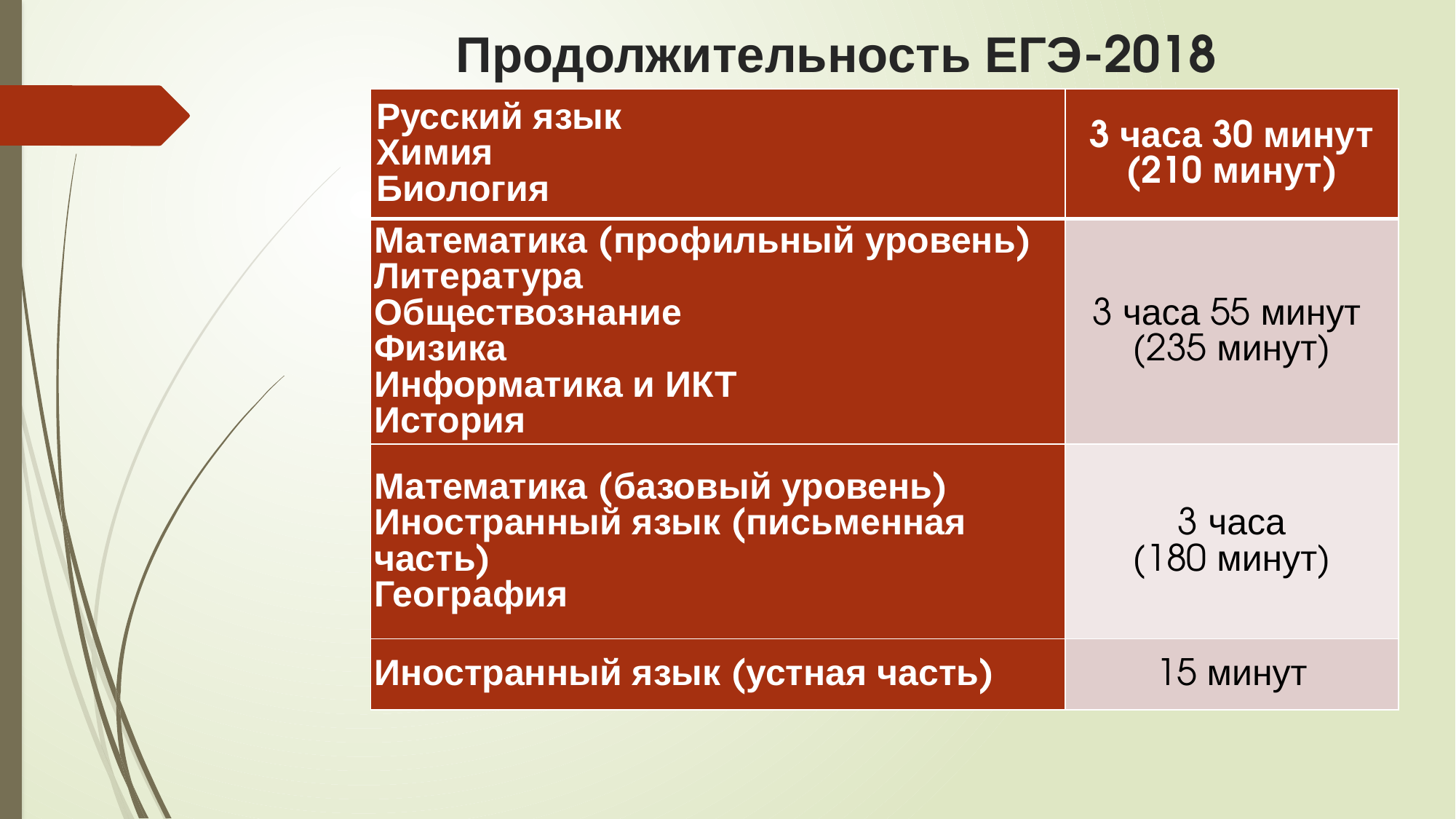

# Продолжительность ЕГЭ-2018
| Русский язык Химия Биология | 3 часа 30 минут (210 минут) |
| --- | --- |
| Математика (профильный уровень) Литература Обществознание Физика Информатика и ИКТ История | 3 часа 55 минут  (235 минут) |
| Математика (базовый уровень) Иностранный язык (письменная часть) География | 3 часа (180 минут) |
| Иностранный язык (устная часть) | 15 минут |